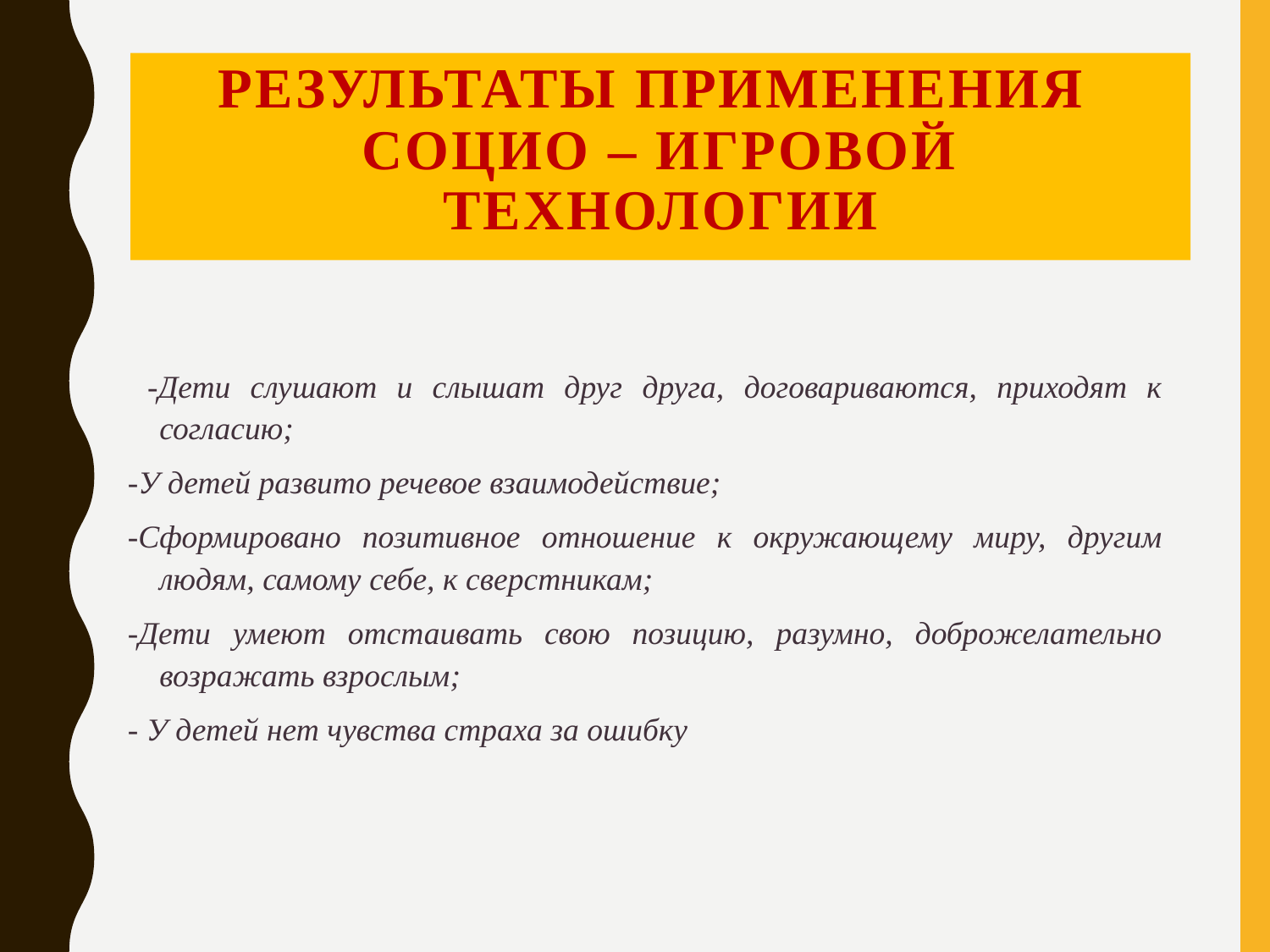

# Результаты применения социо – игровой технологии
 -Дети слушают и слышат друг друга, договариваются, приходят к согласию;
-У детей развито речевое взаимодействие;
-Сформировано позитивное отношение к окружающему миру, другим людям, самому себе, к сверстникам;
-Дети умеют отстаивать свою позицию, разумно, доброжелательно возражать взрослым;
- У детей нет чувства страха за ошибку